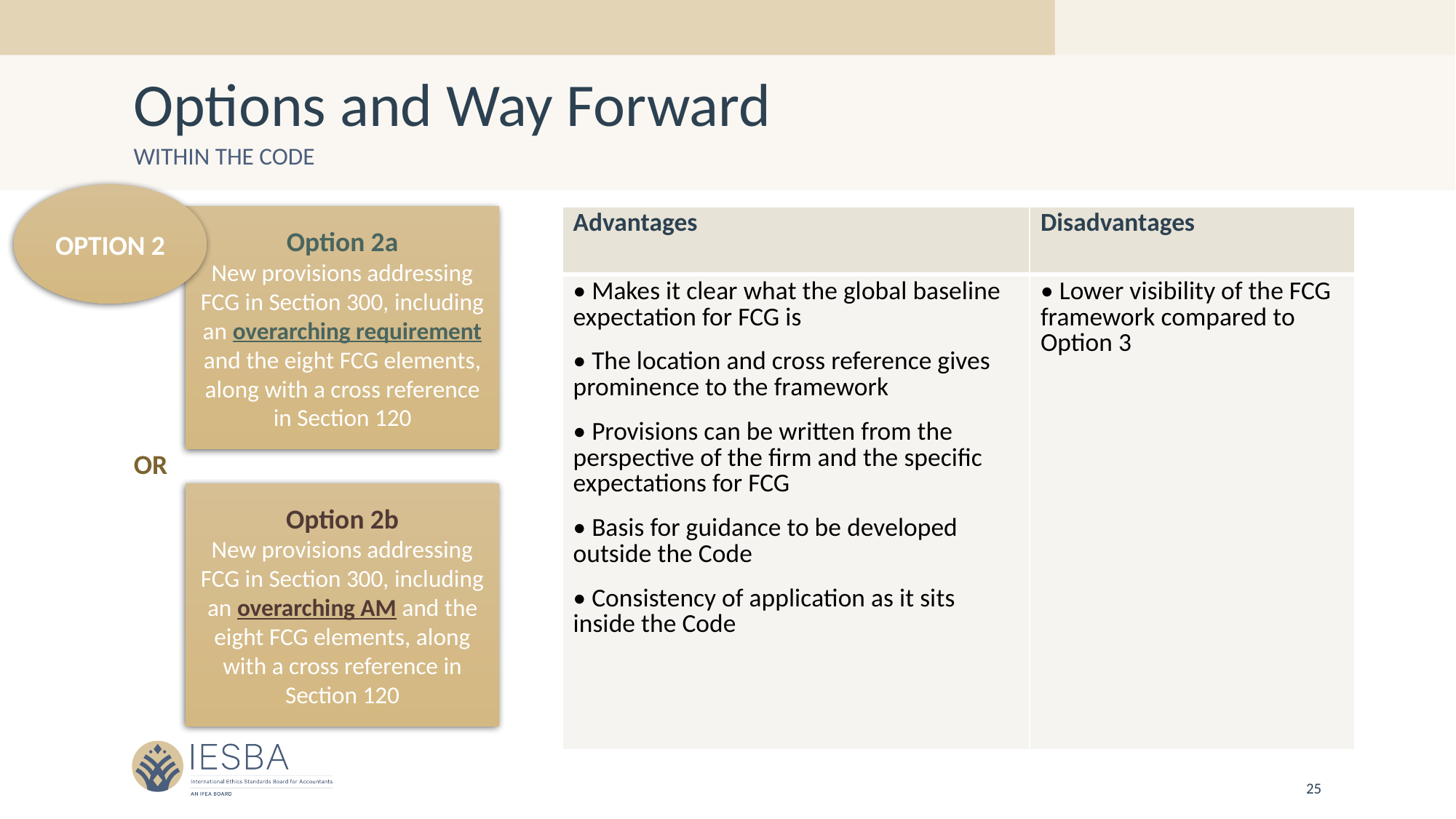

# Options and Way Forward
within THE CODE
OPTION 2
Option 2a
New provisions addressing FCG in Section 300, including an overarching requirement and the eight FCG elements, along with a cross reference in Section 120
| Advantages | Disadvantages |
| --- | --- |
| • Makes it clear what the global baseline expectation for FCG is • The location and cross reference gives prominence to the framework • Provisions can be written from the perspective of the firm and the specific expectations for FCG • Basis for guidance to be developed outside the Code • Consistency of application as it sits inside the Code | • Lower visibility of the FCG framework compared to Option 3 |
OR
Option 2b
New provisions addressing FCG in Section 300, including an overarching AM and the eight FCG elements, along with a cross reference in Section 120
25